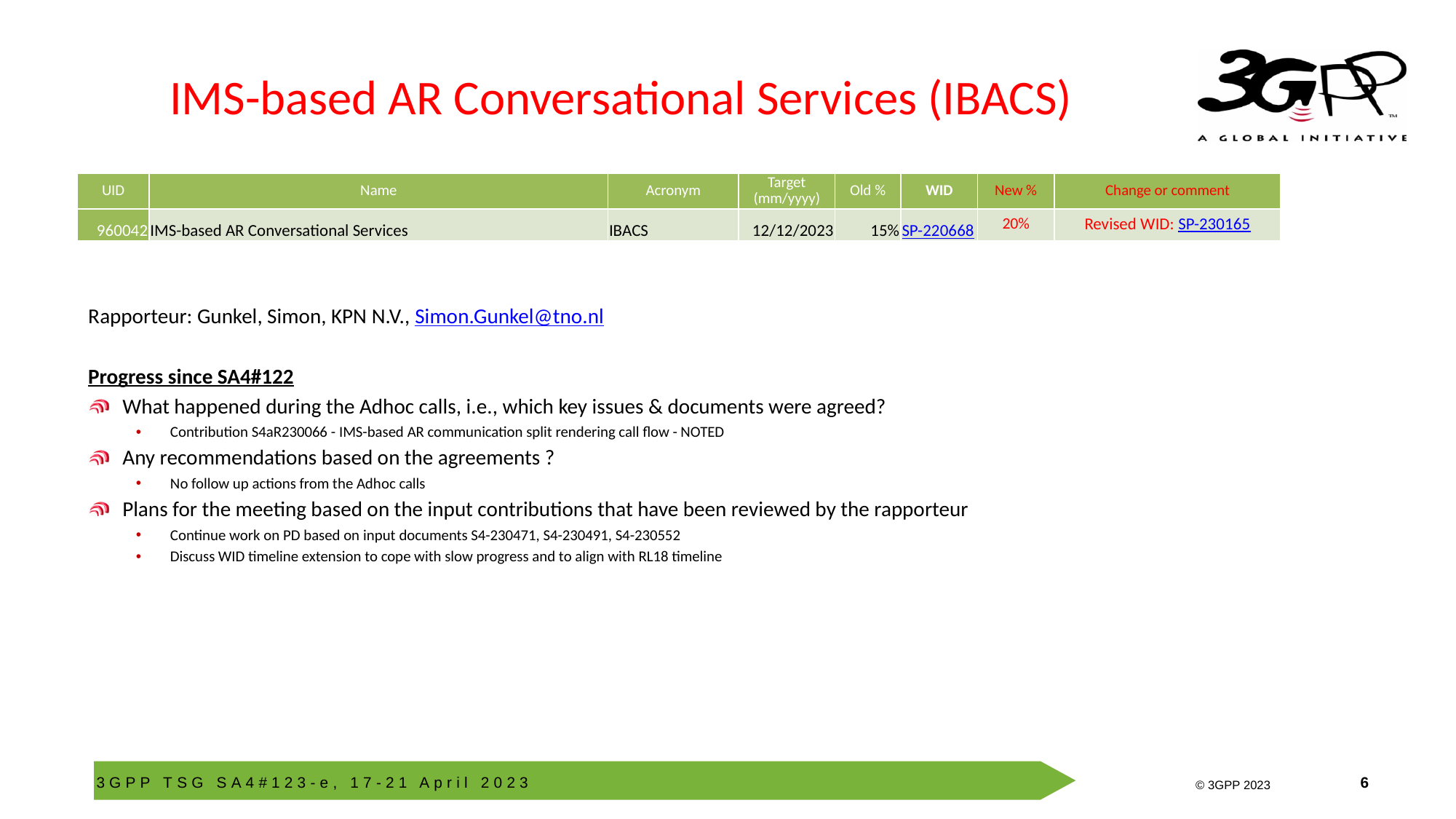

# IMS-based AR Conversational Services (IBACS)
| UID | Name | Acronym | Target (mm/yyyy) | Old % | WID | New % | Change or comment |
| --- | --- | --- | --- | --- | --- | --- | --- |
| 960042 | IMS-based AR Conversational Services | IBACS | 12/12/2023 | 15% | SP-220668 | 20% | Revised WID: SP-230165 |
Rapporteur: Gunkel, Simon, KPN N.V., Simon.Gunkel@tno.nl

Progress since SA4#122
What happened during the Adhoc calls, i.e., which key issues & documents were agreed?
Contribution S4aR230066 - IMS-based AR communication split rendering call flow - NOTED
Any recommendations based on the agreements ?
No follow up actions from the Adhoc calls
Plans for the meeting based on the input contributions that have been reviewed by the rapporteur
Continue work on PD based on input documents S4-230471, S4-230491, S4-230552
Discuss WID timeline extension to cope with slow progress and to align with RL18 timeline